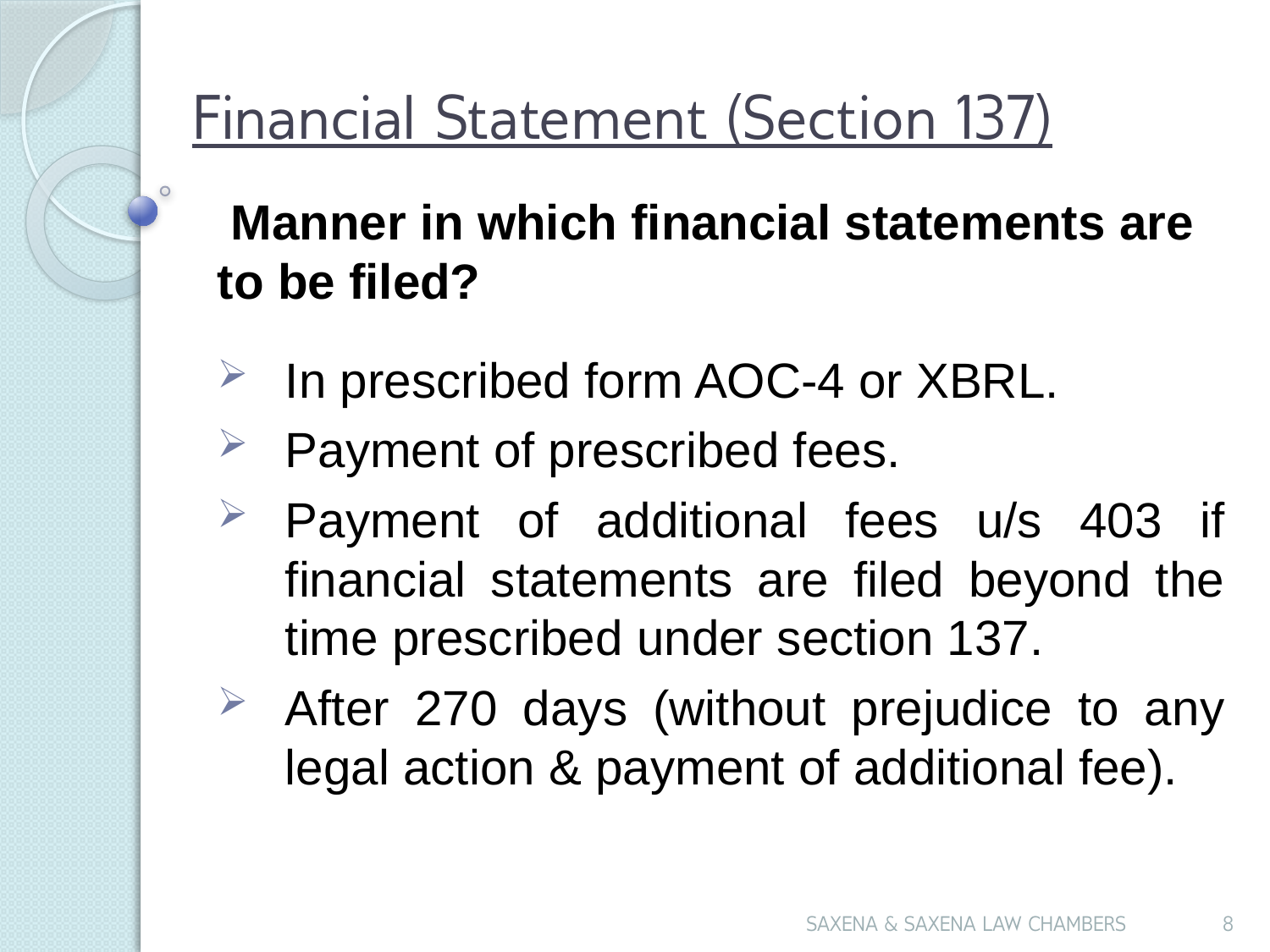

# Financial Statement (Section 137)
 Manner in which financial statements are to be filed?

In prescribed form AOC-4 or XBRL.
Payment of prescribed fees.
Payment of additional fees u/s 403 if financial statements are filed beyond the time prescribed under section 137.
After 270 days (without prejudice to any legal action & payment of additional fee).

SAXENA & SAXENA LAW CHAMBERS
8